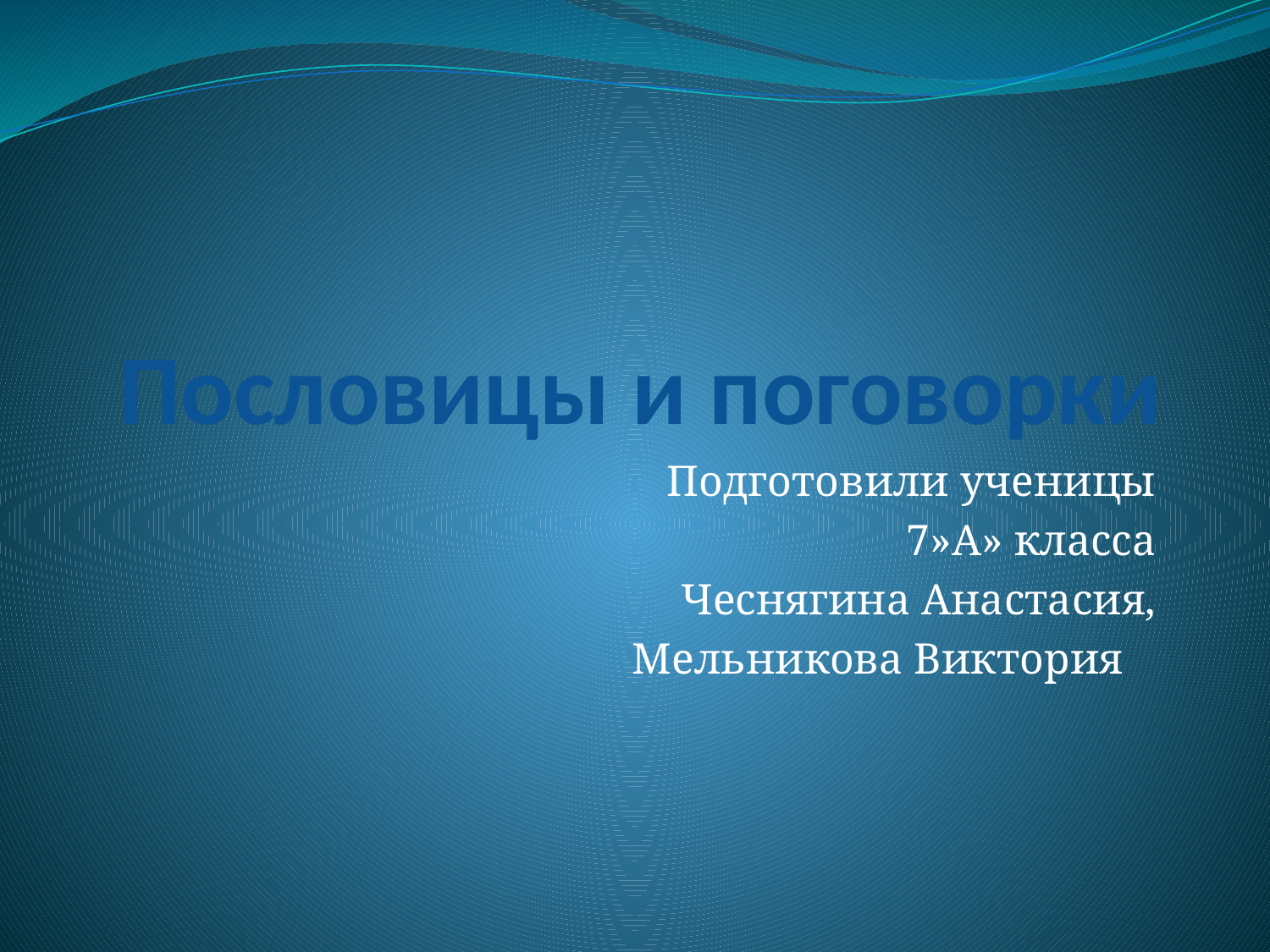

# Пословицы и поговорки
                                                     Подготовили ученицы
7»А» класса
Чеснягина Анастасия,
  Мельникова Виктория